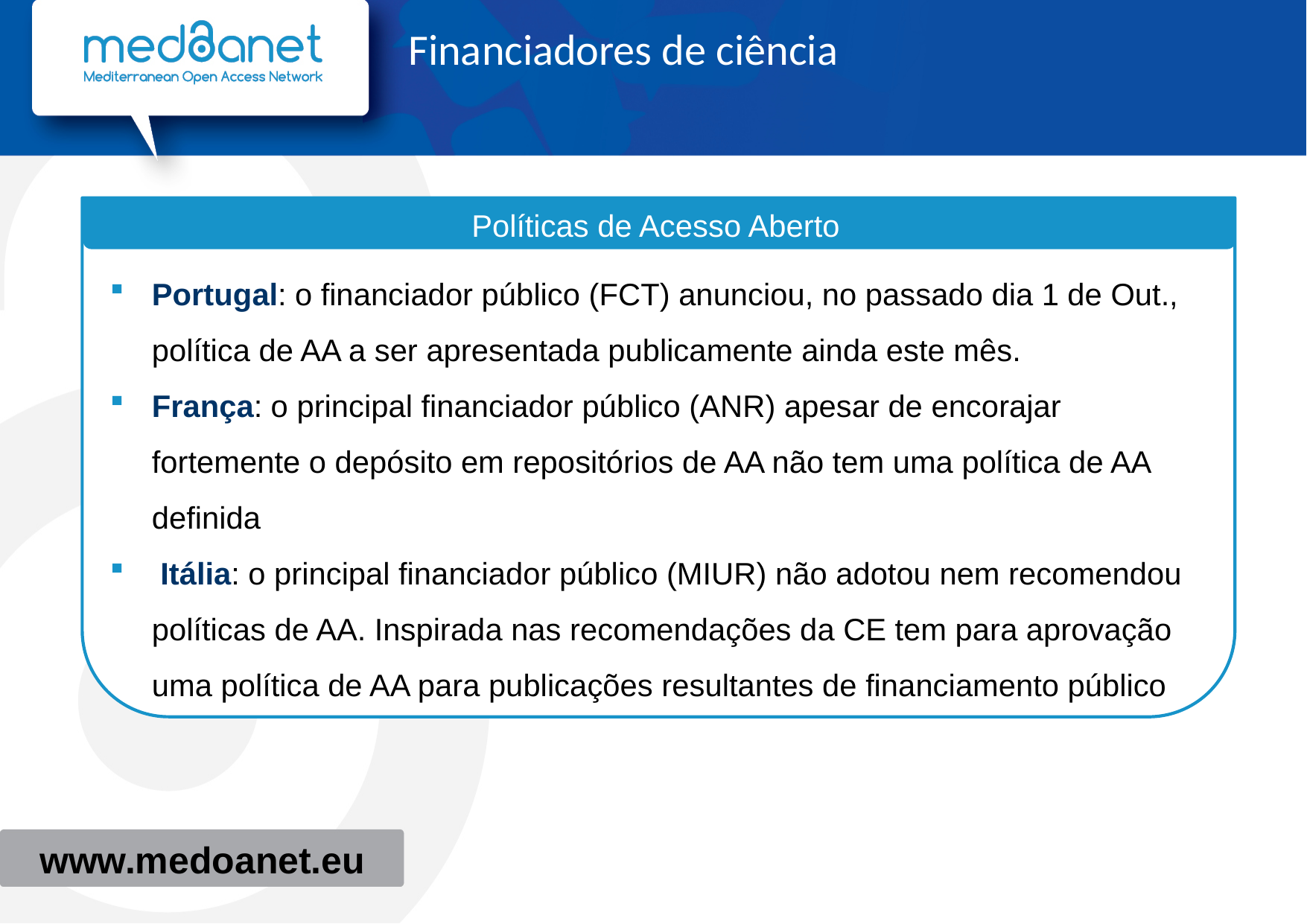

# Financiadores de ciência

Políticas de Acesso Aberto
Portugal: o financiador público (FCT) anunciou, no passado dia 1 de Out., política de AA a ser apresentada publicamente ainda este mês.
França: o principal financiador público (ANR) apesar de encorajar fortemente o depósito em repositórios de AA não tem uma política de AA definida
 Itália: o principal financiador público (MIUR) não adotou nem recomendou políticas de AA. Inspirada nas recomendações da CE tem para aprovação uma política de AA para publicações resultantes de financiamento público
www.medoanet.eu